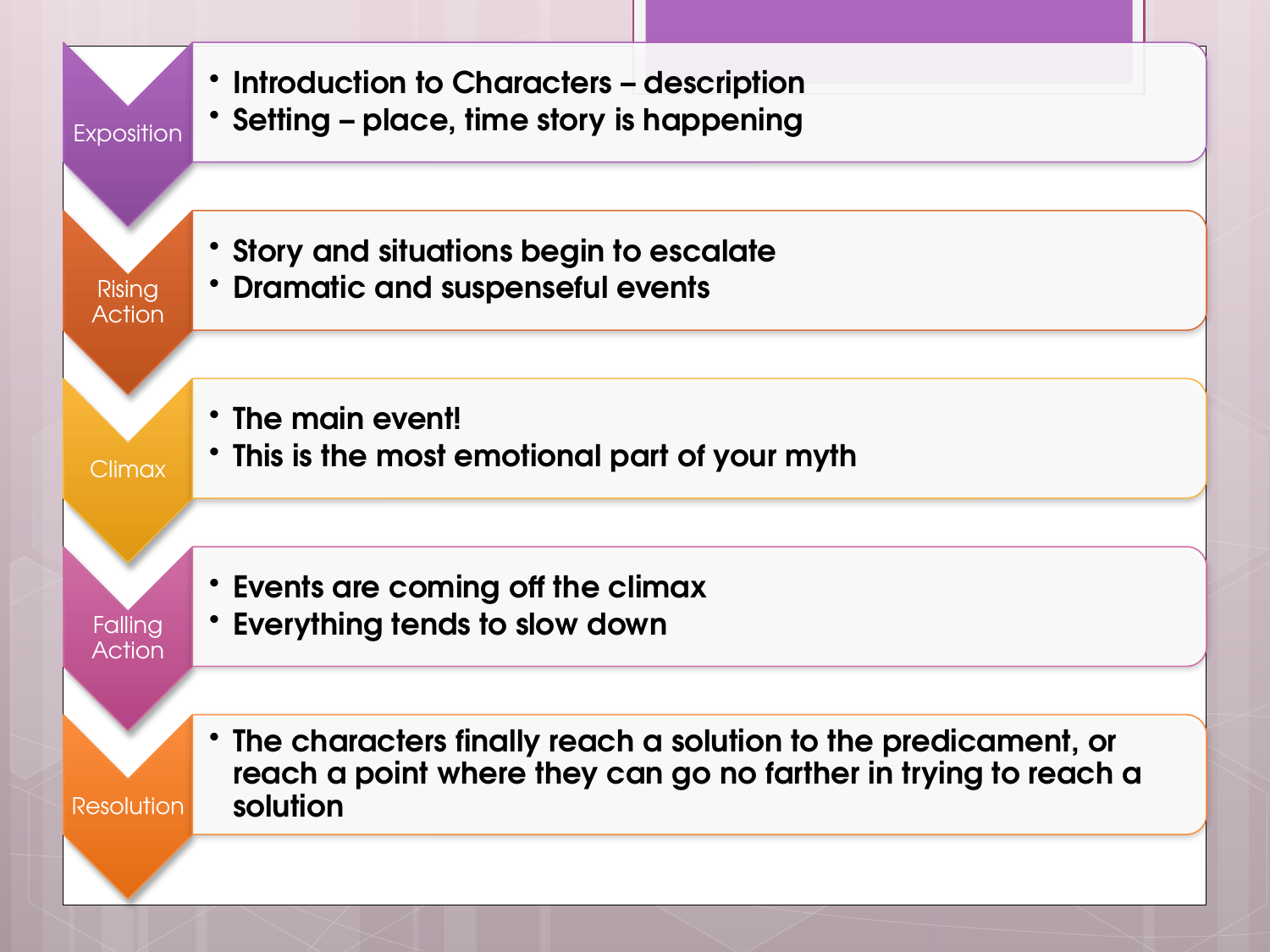

Exposition
Introduction to Characters – description
Setting – place, time story is happening
Rising Action
Story and situations begin to escalate
Dramatic and suspenseful events
Climax
The main event!
This is the most emotional part of your myth
Falling Action
Events are coming off the climax
Everything tends to slow down
Resolution
The characters finally reach a solution to the predicament, or reach a point where they can go no farther in trying to reach a solution